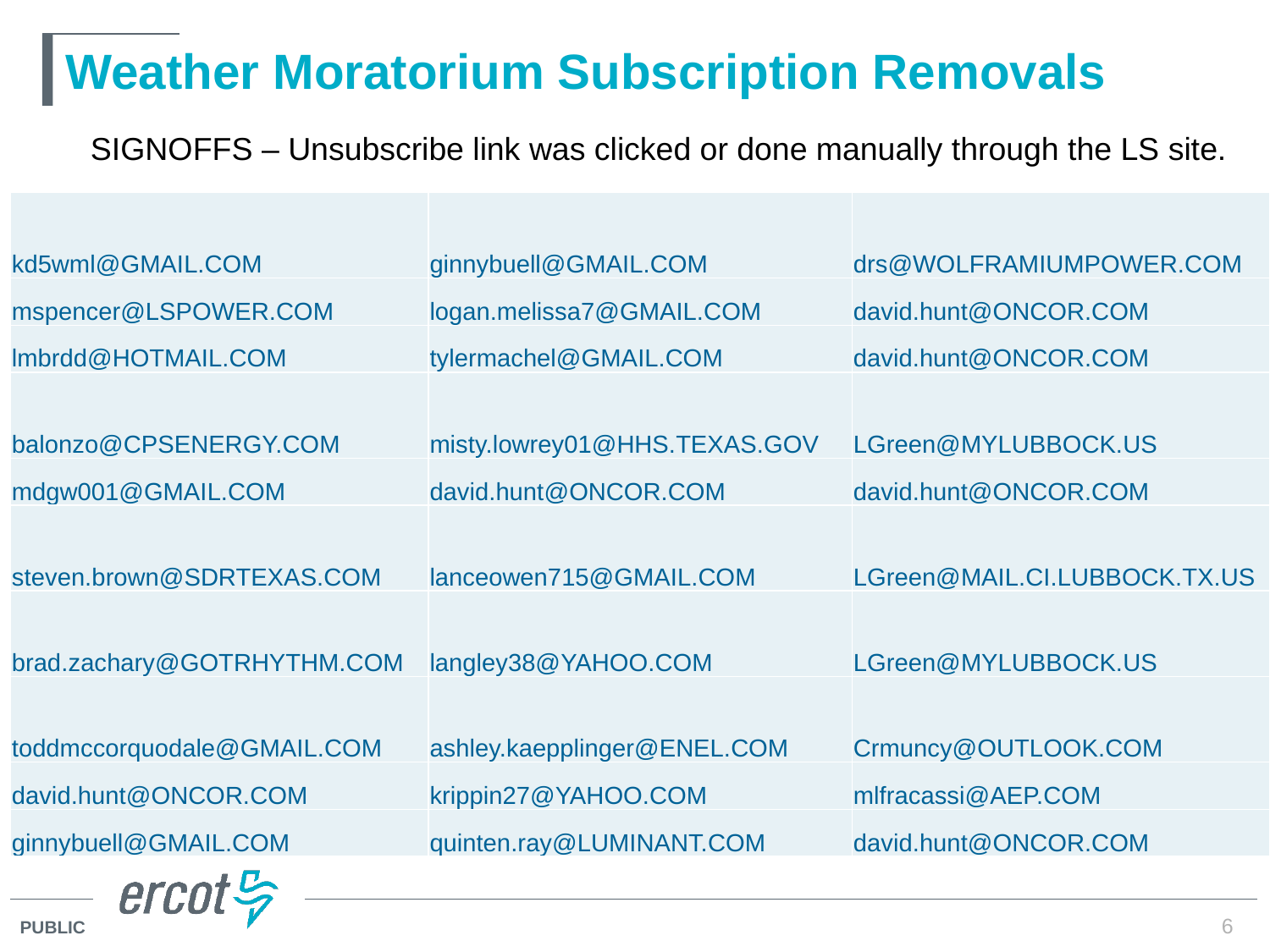

# Weather Moratorium Subscription Removals
SIGNOFFS – Unsubscribe link was clicked or done manually through the LS site.
| kd5wml@GMAIL.COM | ginnybuell@GMAIL.COM | drs@WOLFRAMIUMPOWER.COM |
| --- | --- | --- |
| mspencer@LSPOWER.COM | logan.melissa7@GMAIL.COM | david.hunt@ONCOR.COM |
| lmbrdd@HOTMAIL.COM | tylermachel@GMAIL.COM | david.hunt@ONCOR.COM |
| balonzo@CPSENERGY.COM | misty.lowrey01@HHS.TEXAS.GOV | LGreen@MYLUBBOCK.US |
| mdgw001@GMAIL.COM | david.hunt@ONCOR.COM | david.hunt@ONCOR.COM |
| steven.brown@SDRTEXAS.COM | lanceowen715@GMAIL.COM | LGreen@MAIL.CI.LUBBOCK.TX.US |
| brad.zachary@GOTRHYTHM.COM | langley38@YAHOO.COM | LGreen@MYLUBBOCK.US |
| toddmccorquodale@GMAIL.COM | ashley.kaepplinger@ENEL.COM | Crmuncy@OUTLOOK.COM |
| david.hunt@ONCOR.COM | krippin27@YAHOO.COM | mlfracassi@AEP.COM |
| ginnybuell@GMAIL.COM | quinten.ray@LUMINANT.COM | david.hunt@ONCOR.COM |
6